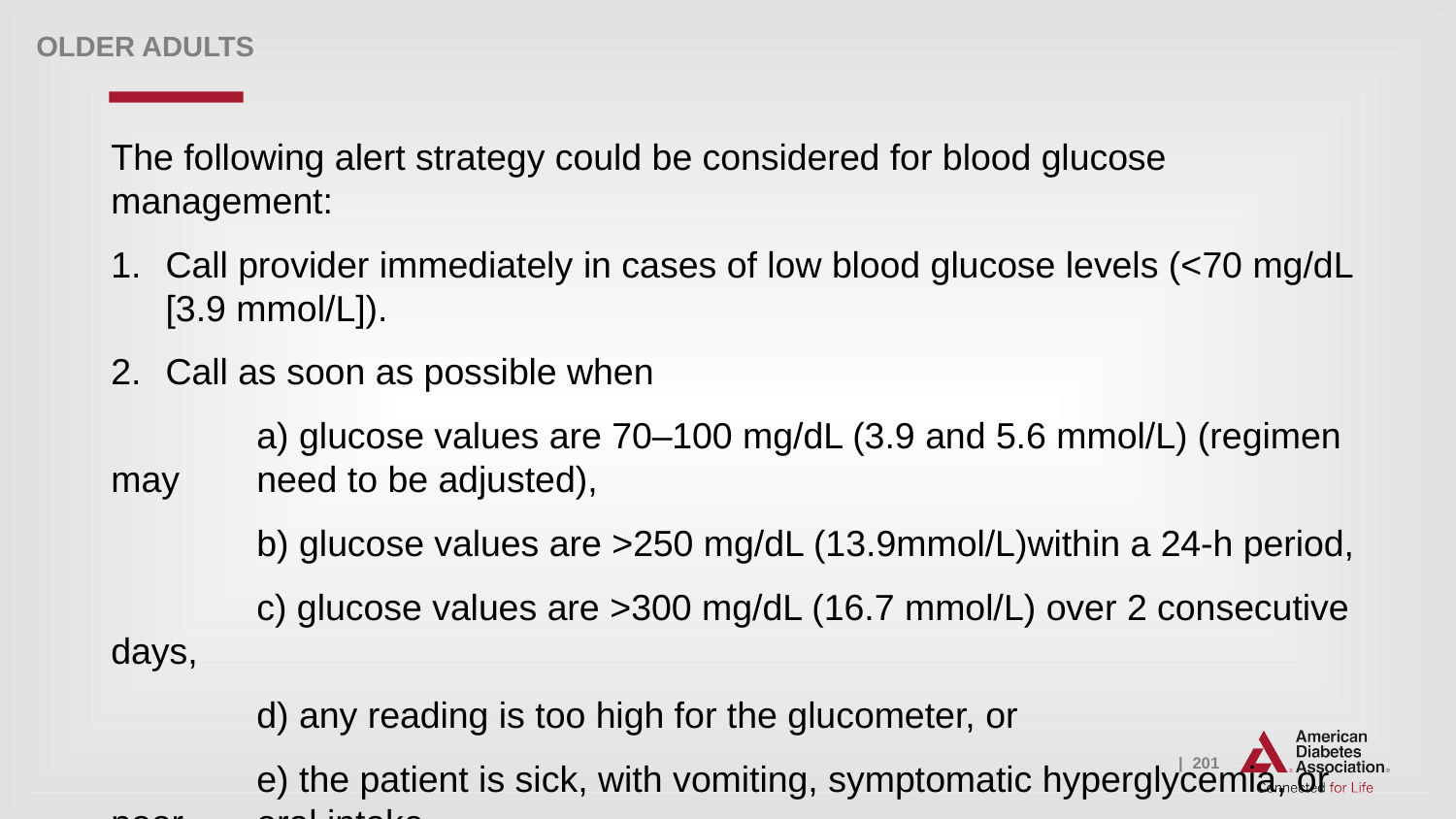

Older adults
The following alert strategy could be considered for blood glucose management:
Call provider immediately in cases of low blood glucose levels (<70 mg/dL [3.9 mmol/L]).
Call as soon as possible when
	a) glucose values are 70–100 mg/dL (3.9 and 5.6 mmol/L) (regimen may 	need to be adjusted),
	b) glucose values are >250 mg/dL (13.9mmol/L)within a 24-h period,
	c) glucose values are >300 mg/dL (16.7 mmol/L) over 2 consecutive days,
	d) any reading is too high for the glucometer, or
	e) the patient is sick, with vomiting, symptomatic hyperglycemia, or poor 	oral intake.